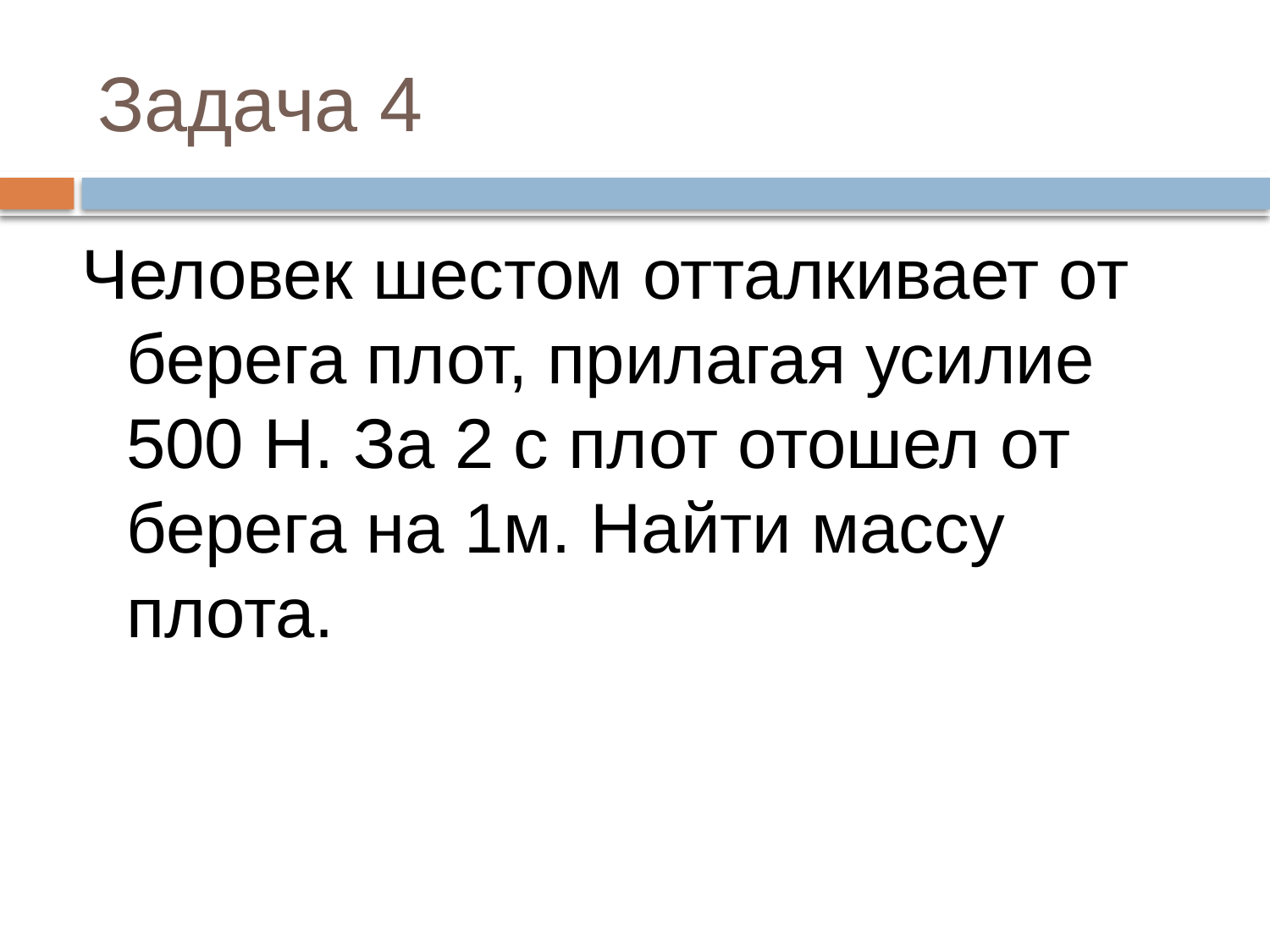

# Задача 4
Человек шестом отталкивает от берега плот, прилагая усилие 500 Н. За 2 с плот отошел от берега на 1м. Найти массу плота.